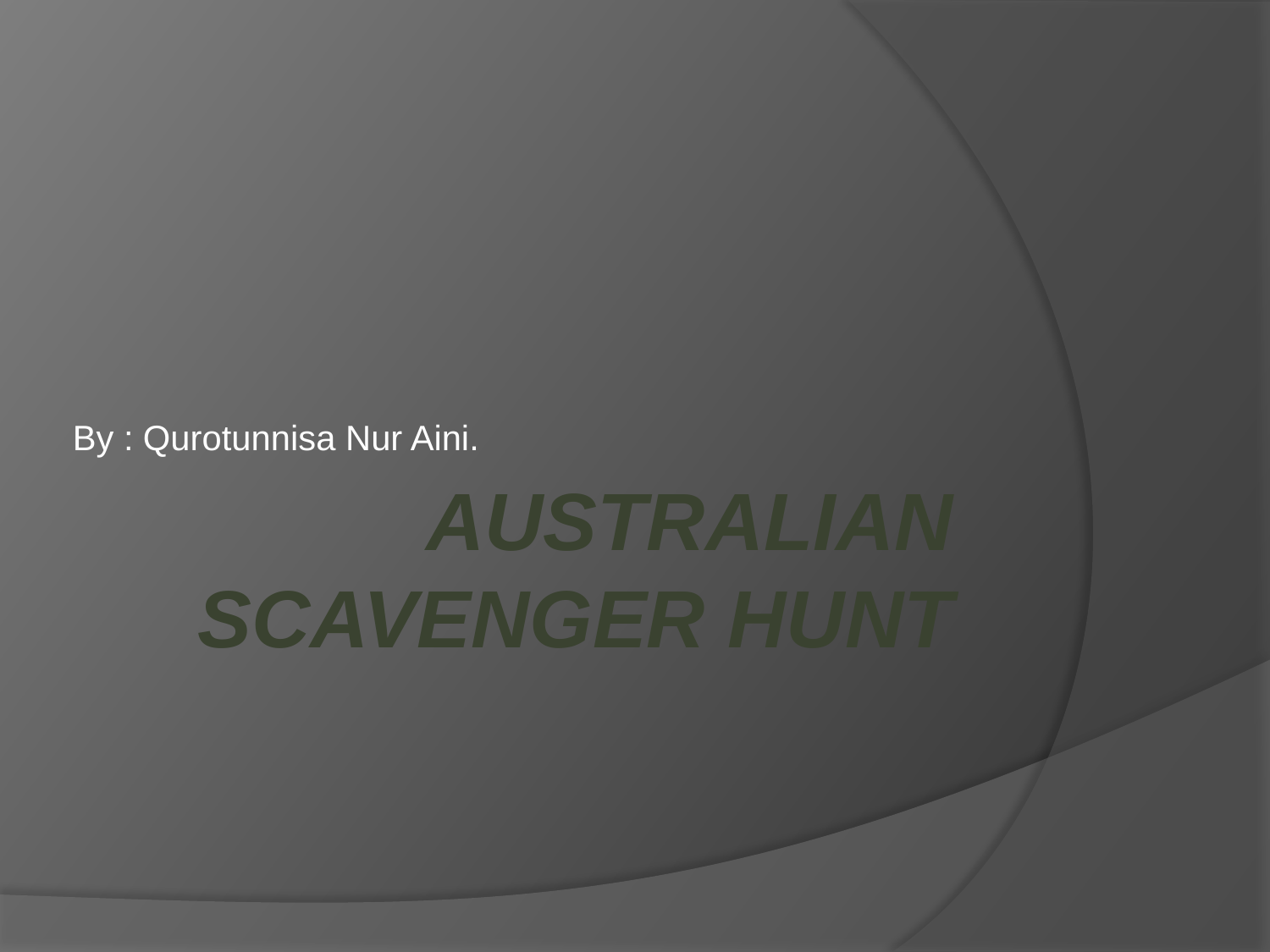

By : Qurotunnisa Nur Aini.
# AUSTRALIAN SCAVENGER HUNT